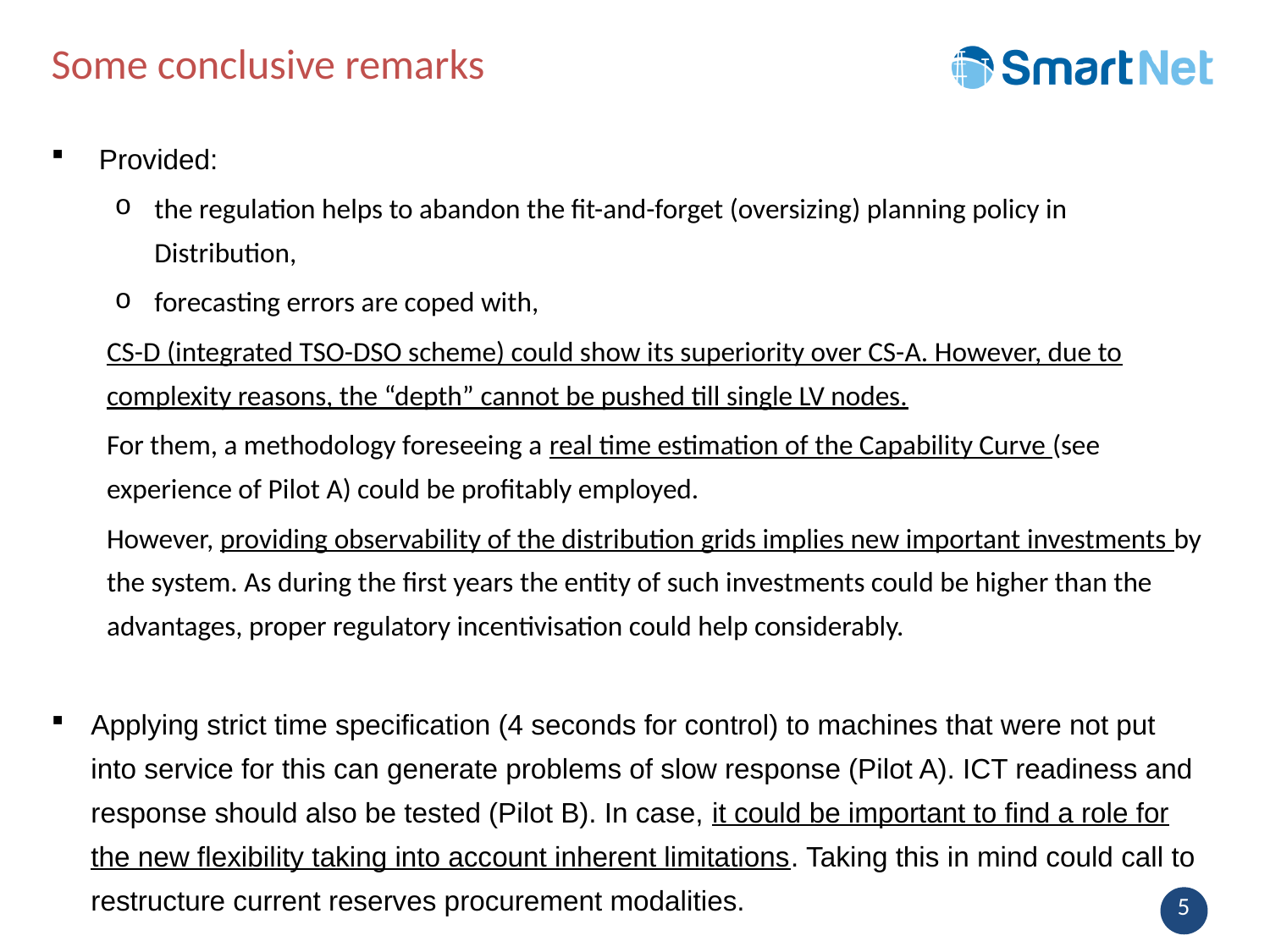

# Some conclusive remarks
Provided:
the regulation helps to abandon the fit-and-forget (oversizing) planning policy in Distribution,
forecasting errors are coped with,
CS-D (integrated TSO-DSO scheme) could show its superiority over CS-A. However, due to complexity reasons, the “depth” cannot be pushed till single LV nodes.
For them, a methodology foreseeing a real time estimation of the Capability Curve (see experience of Pilot A) could be profitably employed.
However, providing observability of the distribution grids implies new important investments by the system. As during the first years the entity of such investments could be higher than the advantages, proper regulatory incentivisation could help considerably.

Applying strict time specification (4 seconds for control) to machines that were not put into service for this can generate problems of slow response (Pilot A). ICT readiness and response should also be tested (Pilot B). In case, it could be important to find a role for the new flexibility taking into account inherent limitations. Taking this in mind could call to restructure current reserves procurement modalities.
5